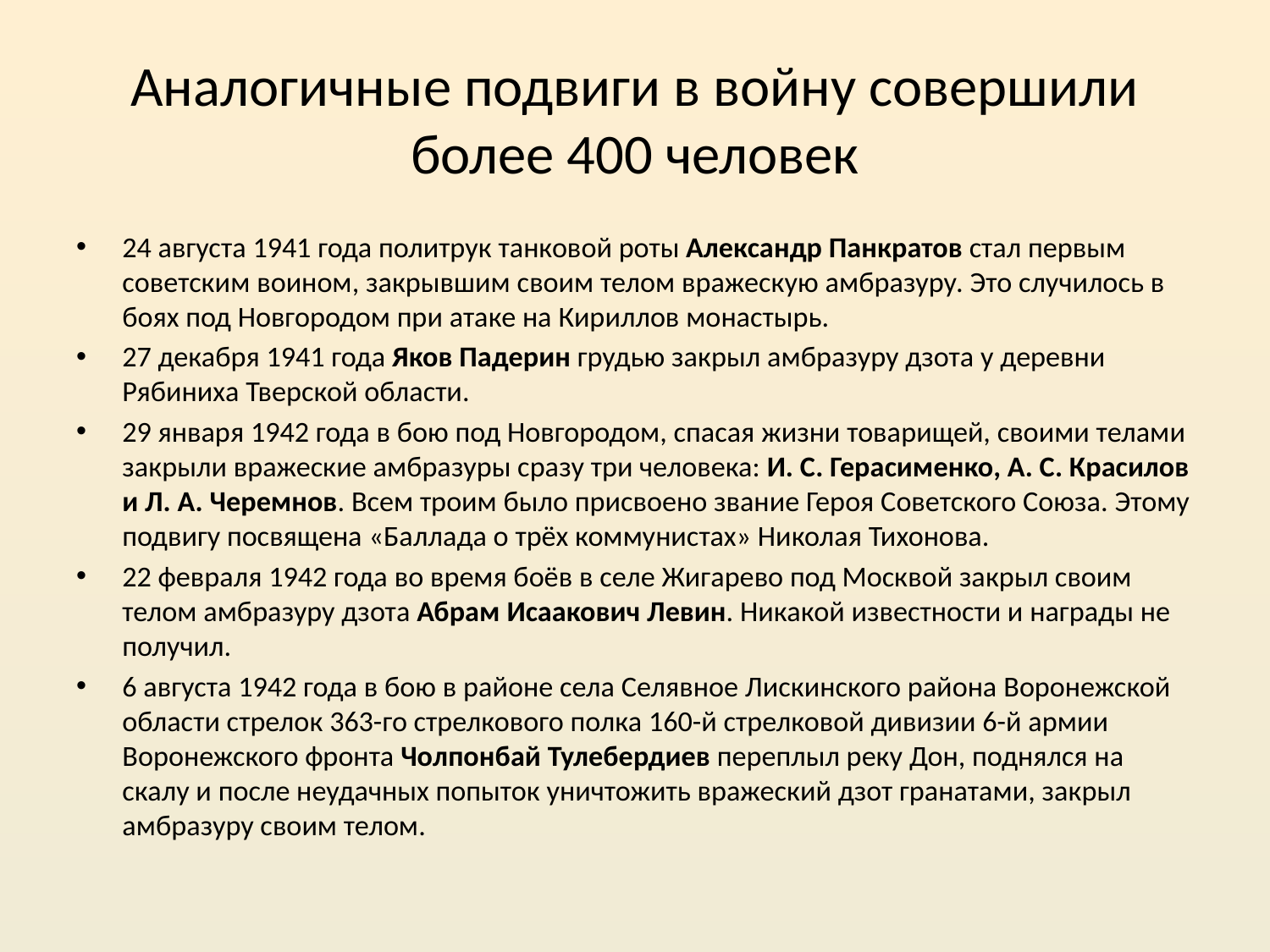

# Аналогичные подвиги в войну совершили более 400 человек
24 августа 1941 года политрук танковой роты Александр Панкратов стал первым советским воином, закрывшим своим телом вражескую амбразуру. Это случилось в боях под Новгородом при атаке на Кириллов монастырь.
27 декабря 1941 года Яков Падерин грудью закрыл амбразуру дзота у деревни Рябиниха Тверской области.
29 января 1942 года в бою под Новгородом, спасая жизни товарищей, своими телами закрыли вражеские амбразуры сразу три человека: И. С. Герасименко, А. С. Красилов и Л. А. Черемнов. Всем троим было присвоено звание Героя Советского Союза. Этому подвигу посвящена «Баллада о трёх коммунистах» Николая Тихонова.
22 февраля 1942 года во время боёв в селе Жигарево под Москвой закрыл своим телом амбразуру дзота Абрам Исаакович Левин. Никакой известности и награды не получил.
6 августа 1942 года в бою в районе села Селявное Лискинского района Воронежской области стрелок 363-го стрелкового полка 160-й стрелковой дивизии 6-й армии Воронежского фронта Чолпонбай Тулебердиев переплыл реку Дон, поднялся на скалу и после неудачных попыток уничтожить вражеский дзот гранатами, закрыл амбразуру своим телом.